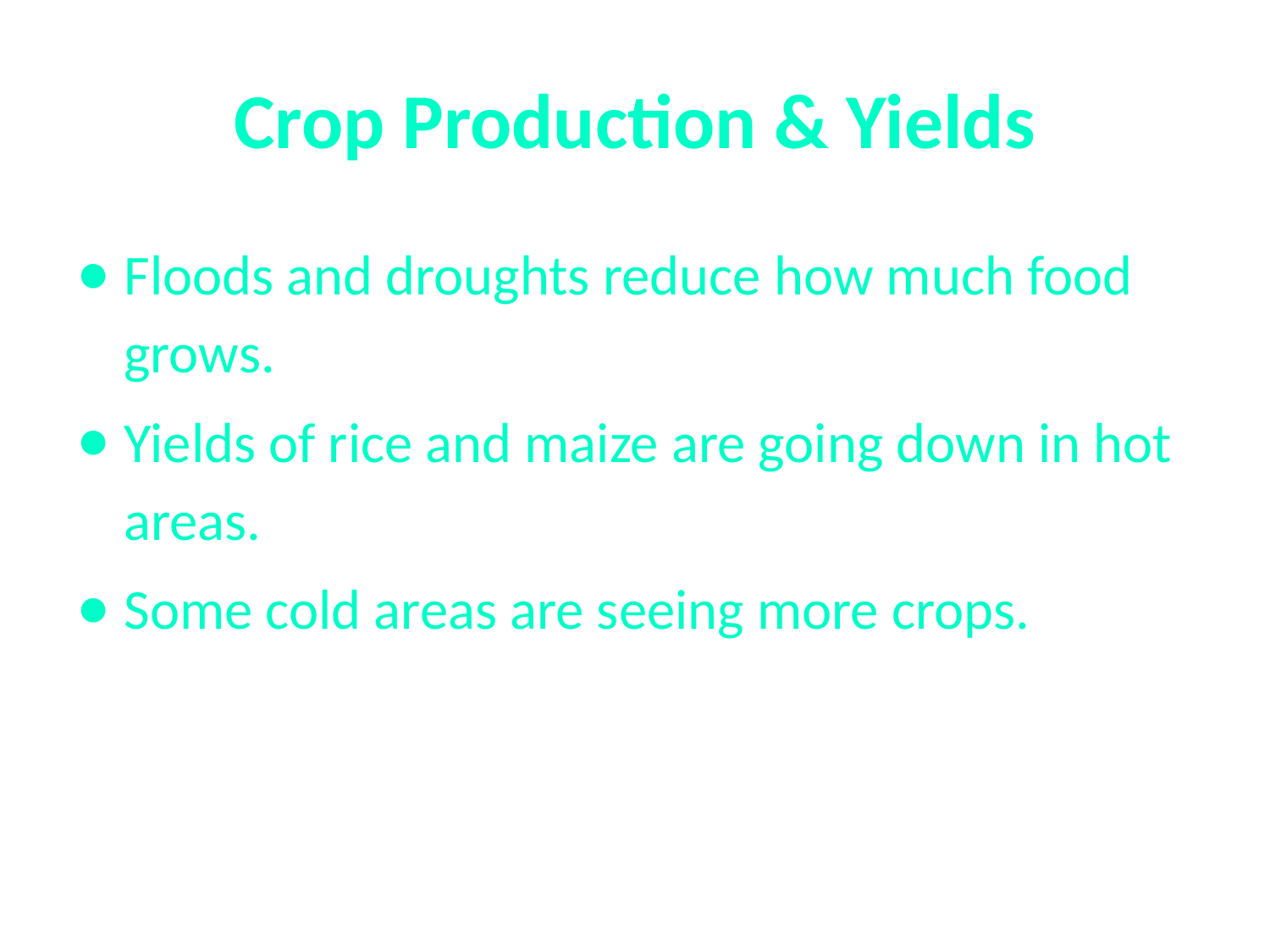

# Crop Production & Yields
Floods and droughts reduce how much food grows.
Yields of rice and maize are going down in hot areas.
Some cold areas are seeing more crops.